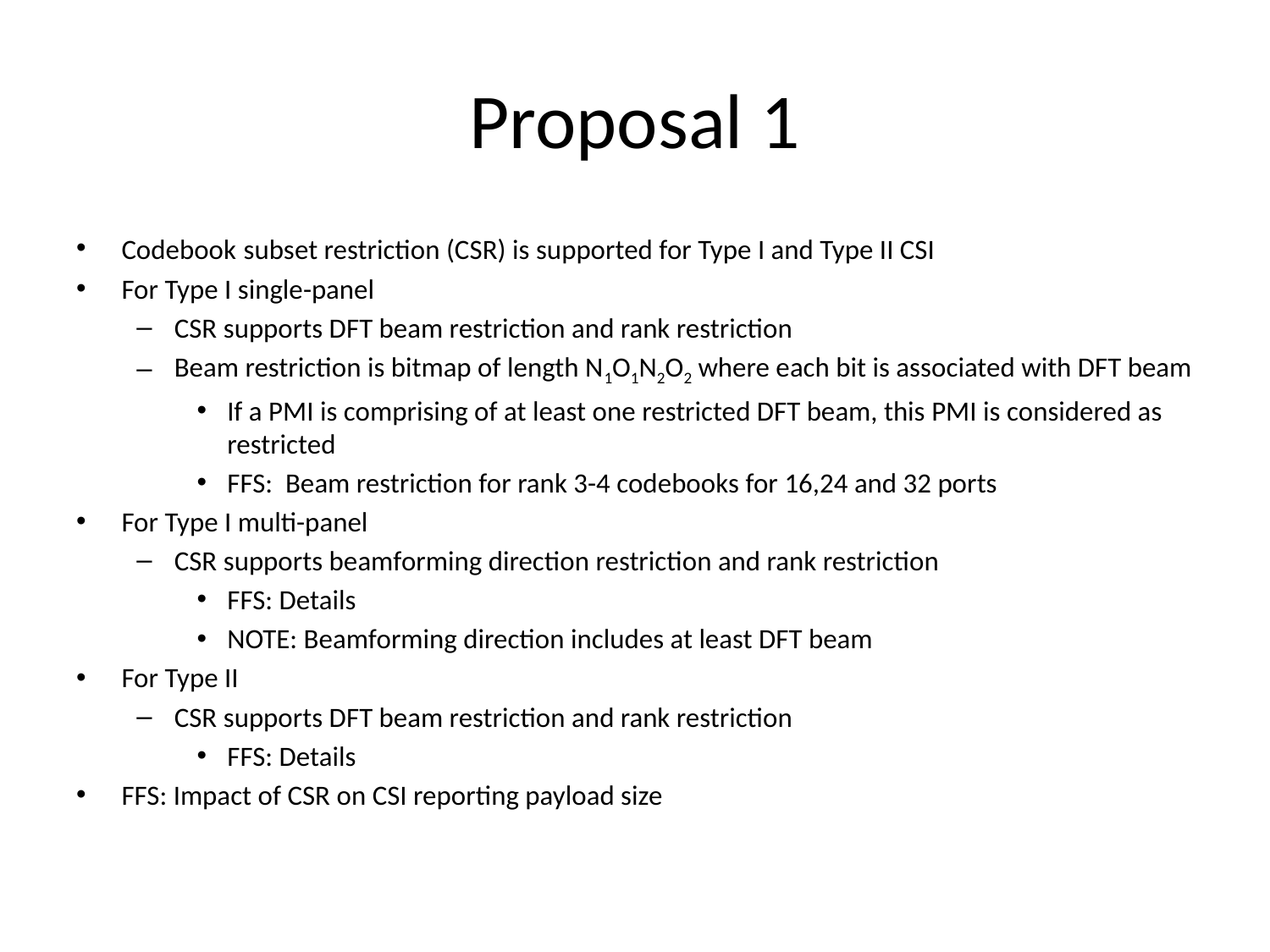

# Proposal 1
Codebook subset restriction (CSR) is supported for Type I and Type II CSI
For Type I single-panel
CSR supports DFT beam restriction and rank restriction
Beam restriction is bitmap of length N1O1N2O2 where each bit is associated with DFT beam
If a PMI is comprising of at least one restricted DFT beam, this PMI is considered as restricted
FFS:  Beam restriction for rank 3-4 codebooks for 16,24 and 32 ports
For Type I multi-panel
CSR supports beamforming direction restriction and rank restriction
FFS: Details
NOTE: Beamforming direction includes at least DFT beam
For Type II
CSR supports DFT beam restriction and rank restriction
FFS: Details
FFS: Impact of CSR on CSI reporting payload size